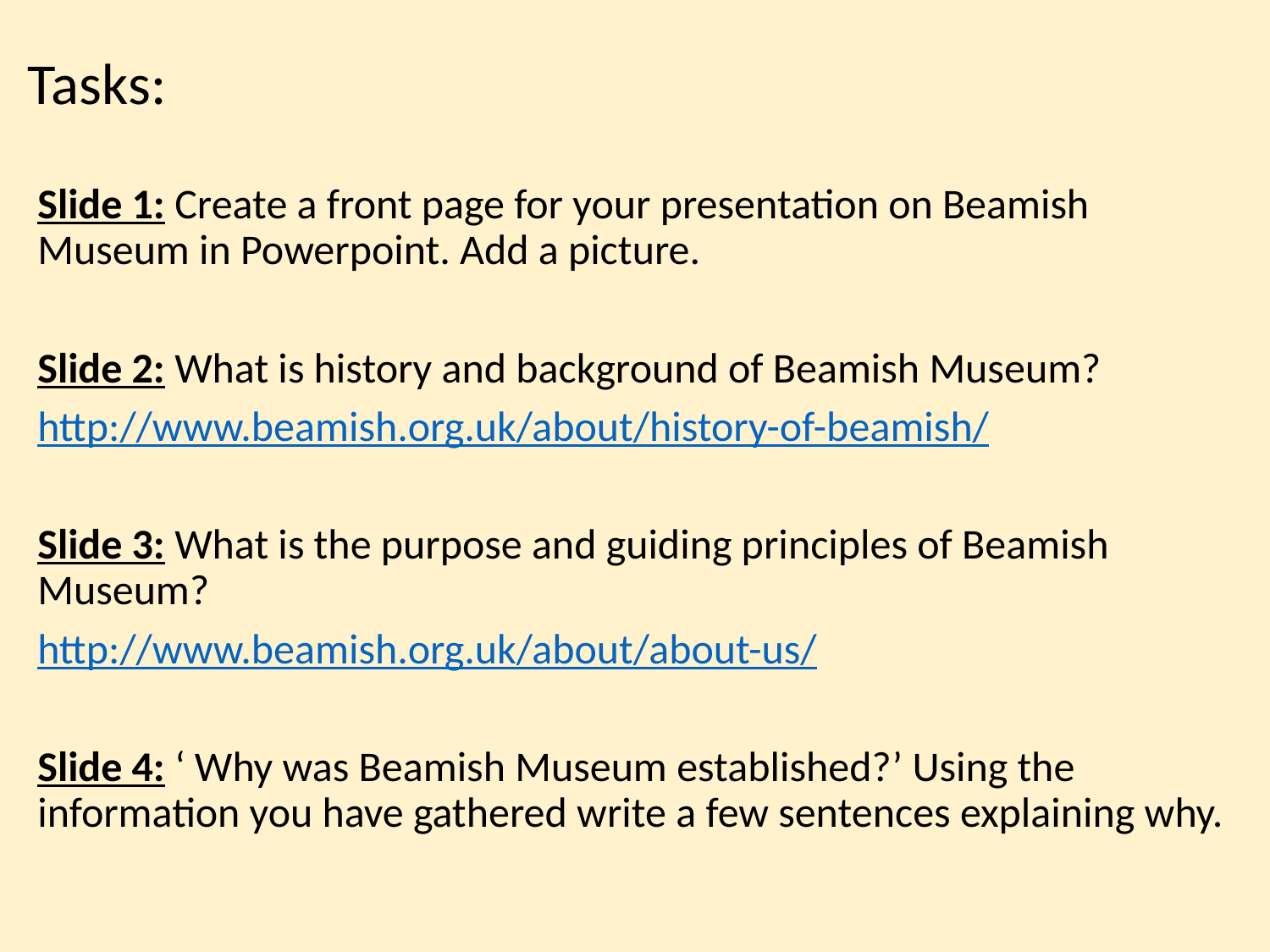

# Tasks:
Slide 1: Create a front page for your presentation on Beamish Museum in Powerpoint. Add a picture.

Slide 2: What is history and background of Beamish Museum?
http://www.beamish.org.uk/about/history-of-beamish/

Slide 3: What is the purpose and guiding principles of Beamish Museum?
http://www.beamish.org.uk/about/about-us/

Slide 4: ‘ Why was Beamish Museum established?’ Using the information you have gathered write a few sentences explaining why.